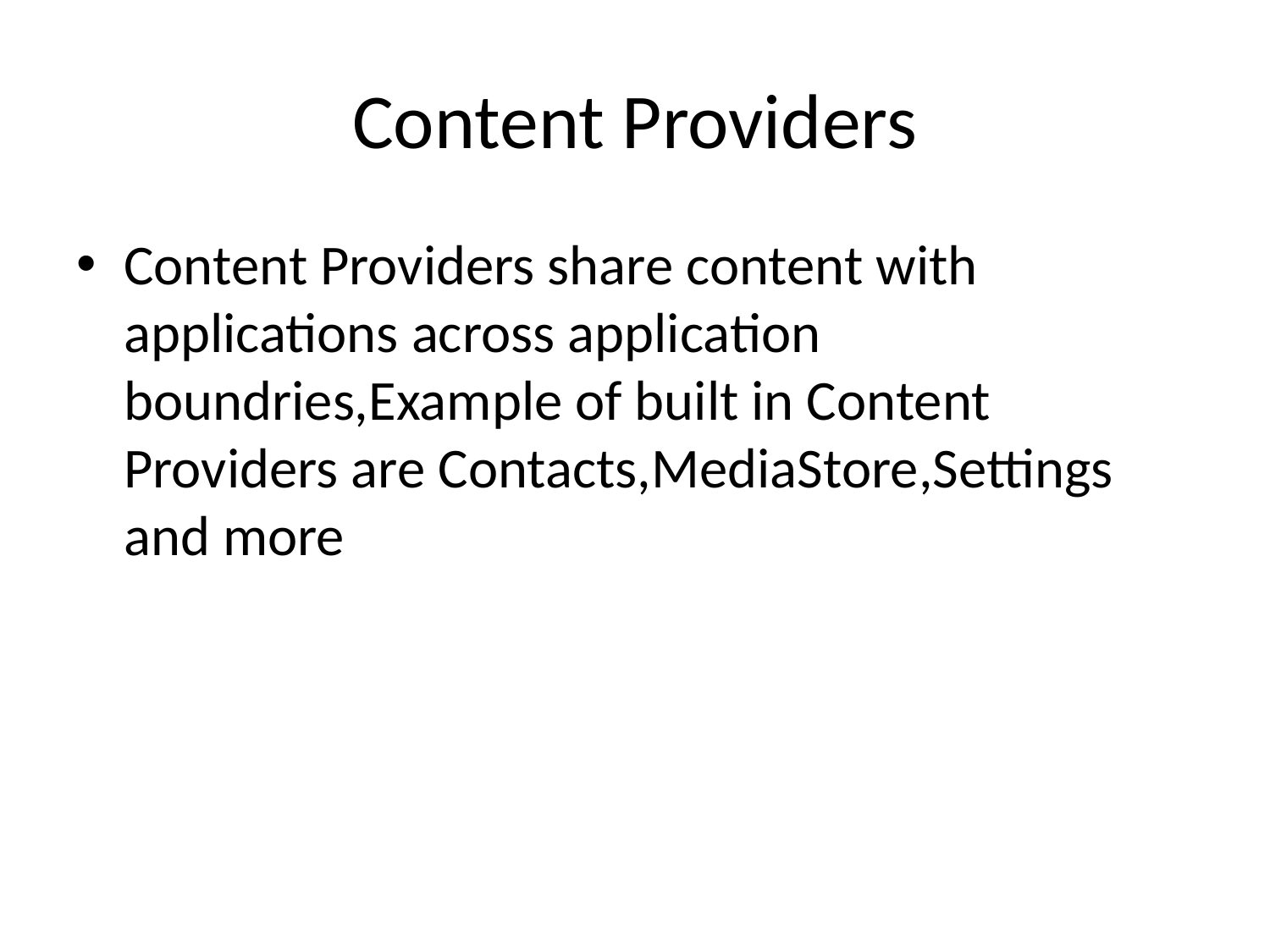

# Content Providers
Content Providers share content with applications across application boundries,Example of built in Content Providers are Contacts,MediaStore,Settings and more